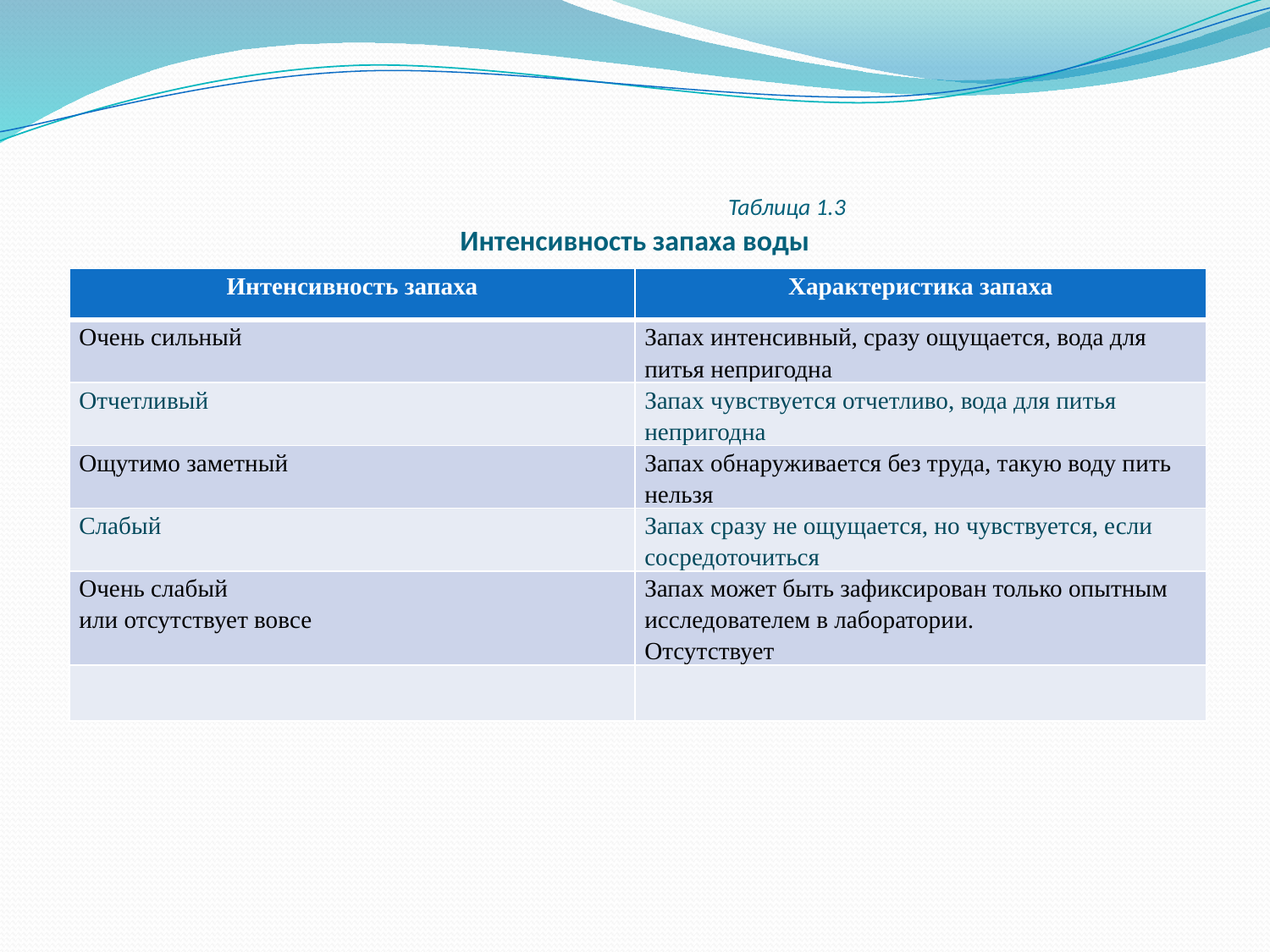

# Таблица 1.3 Интенсивность запаха воды
| Интенсивность запаха | Характеристика запаха |
| --- | --- |
| Очень сильный | Запах интенсивный, сразу ощущается, вода для питья непригодна |
| Отчетливый | Запах чувствуется отчетливо, вода для питья непригодна |
| Ощутимо заметный | Запах обнаруживается без труда, такую воду пить нельзя |
| Слабый | Запах сразу не ощущается, но чувствуется, если сосредоточиться |
| Очень слабый или отсутствует вовсе | Запах может быть зафиксирован только опытным исследователем в лаборатории. Отсутствует |
|  |  |